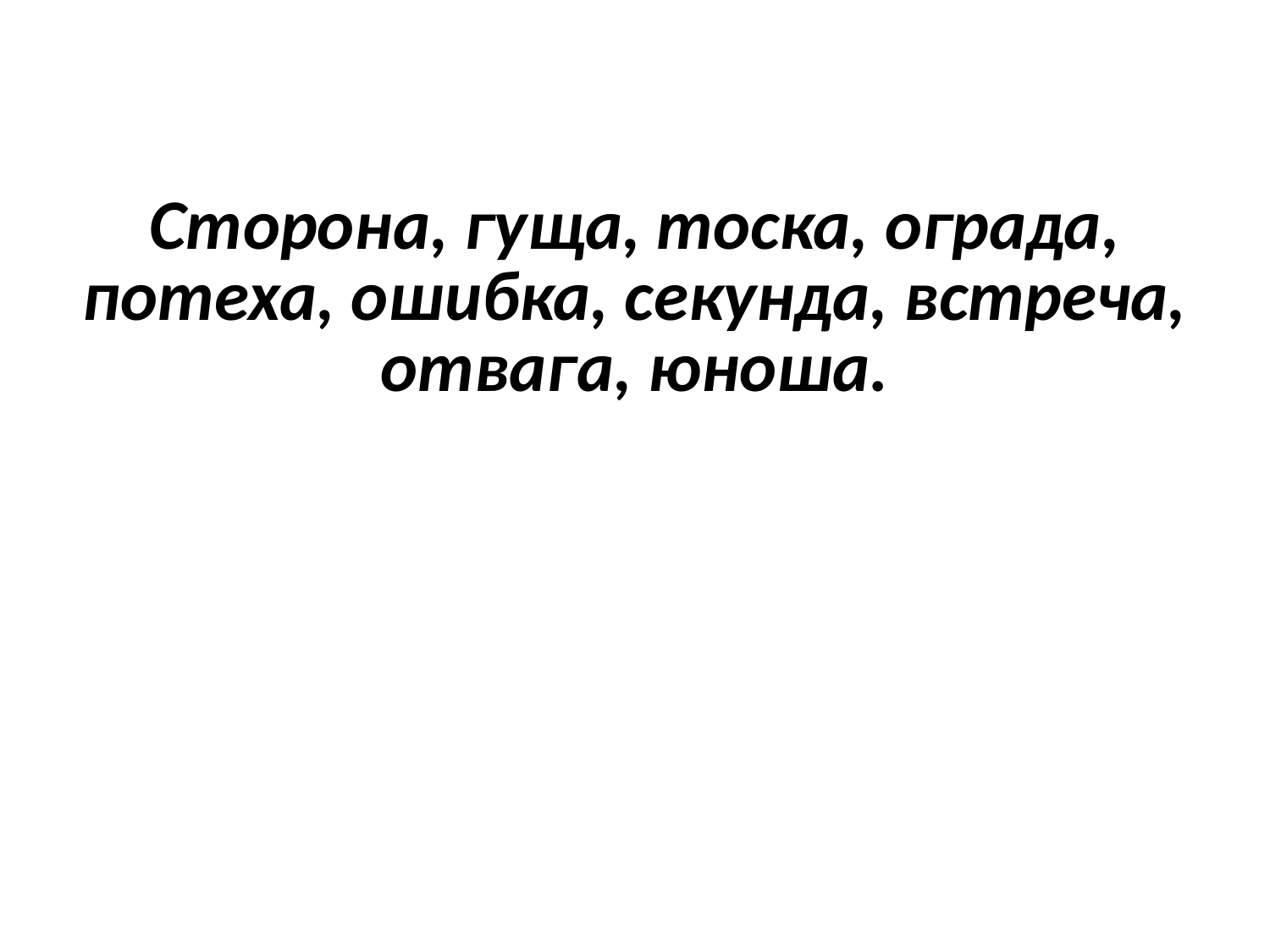

# Сторона, гуща, тоска, ограда, потеха, ошибка, секунда, встреча, отвага, юноша.